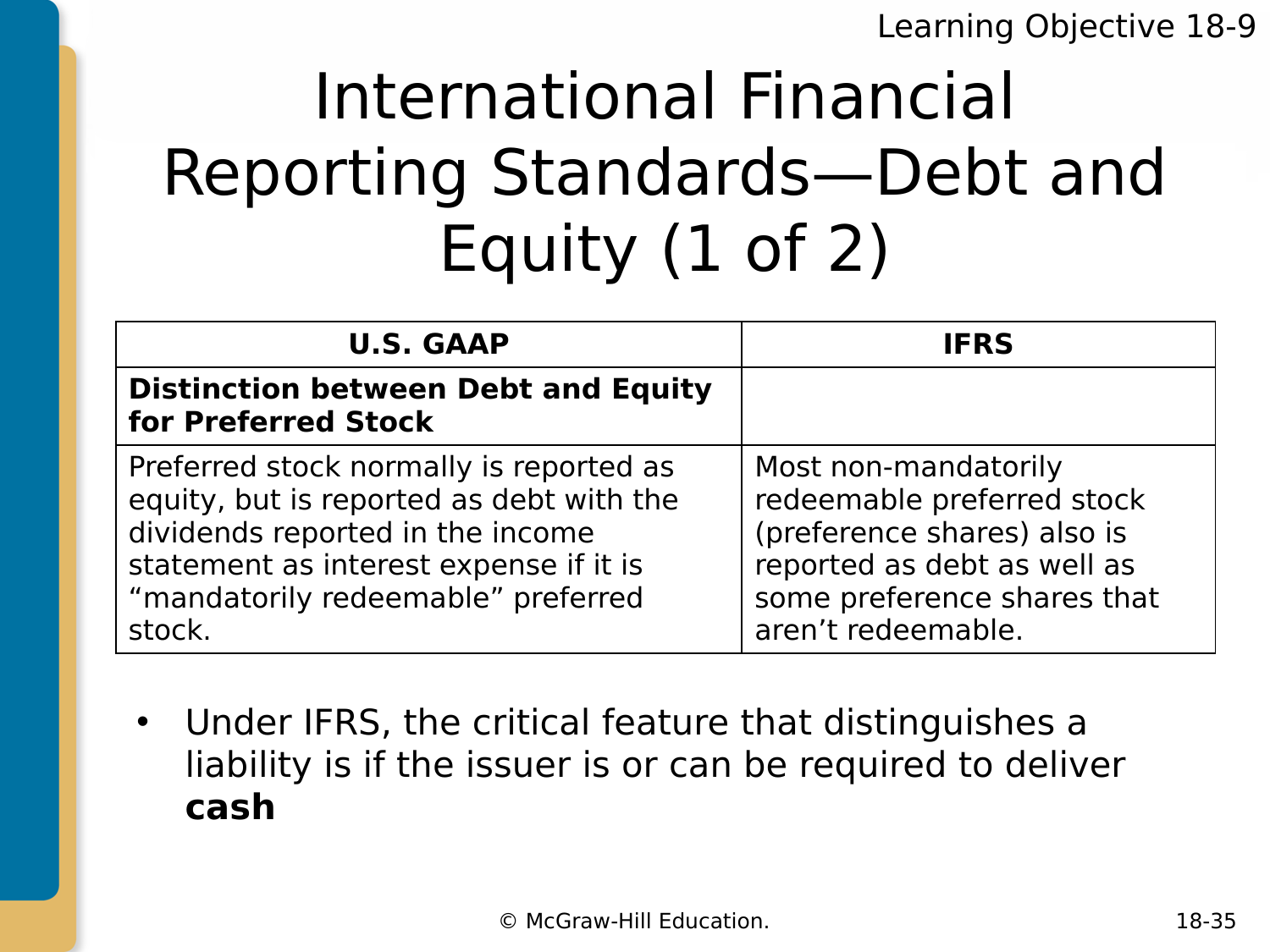

Learning Objective 18-9
# International Financial Reporting Standards—Debt and Equity (1 of 2)
| U.S. GAAP | IFRS |
| --- | --- |
| Distinction between Debt and Equity for Preferred Stock |  |
| Preferred stock normally is reported as equity, but is reported as debt with the dividends reported in the income statement as interest expense if it is “mandatorily redeemable” preferred stock. | Most non-mandatorily redeemable preferred stock (preference shares) also is reported as debt as well as some preference shares that aren’t redeemable. |
Under IFRS, the critical feature that distinguishes a liability is if the issuer is or can be required to deliver cash